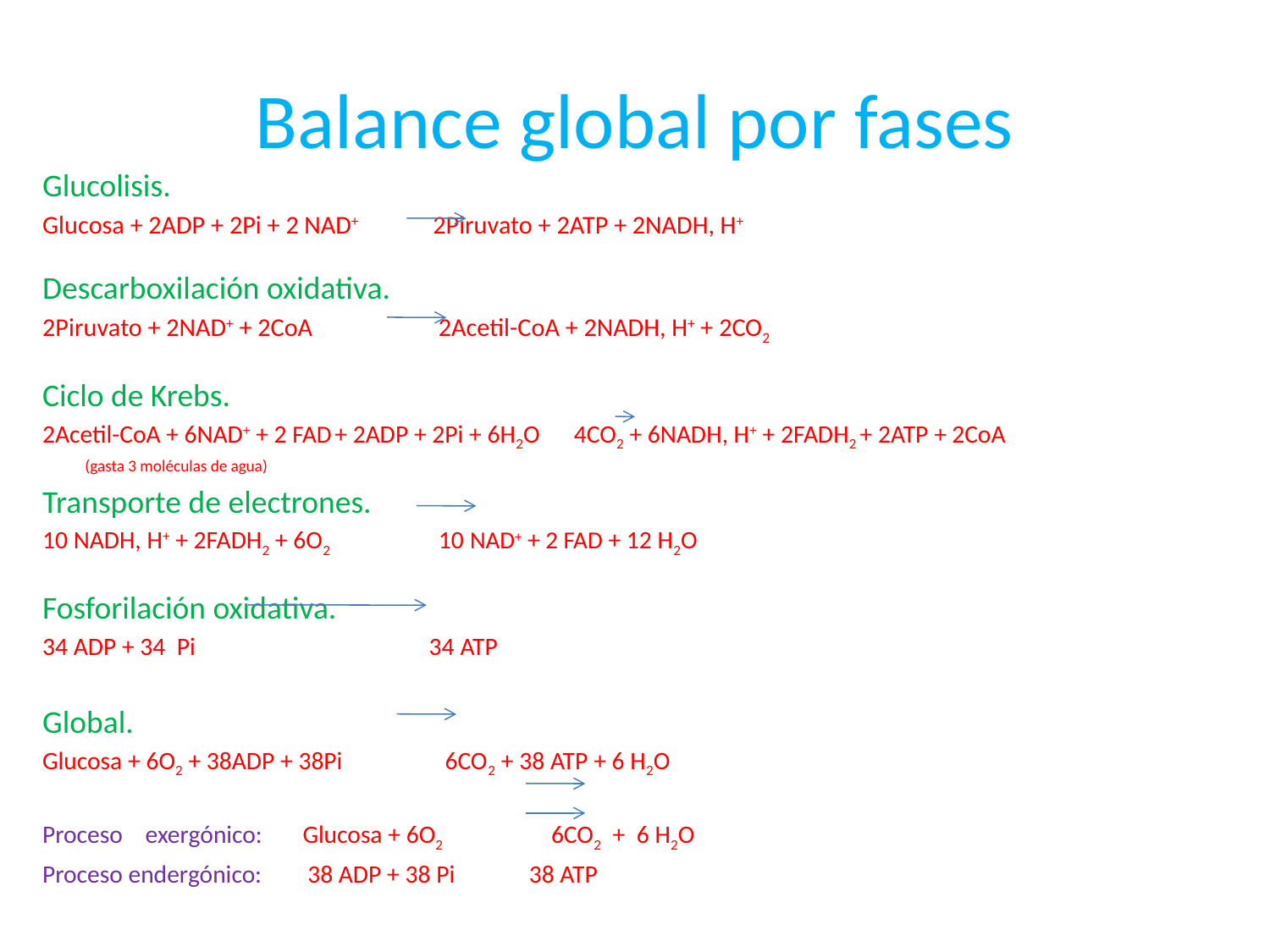

# Balance global por fases
Glucolisis.
Glucosa + 2ADP + 2Pi + 2 NAD+             2Piruvato + 2ATP + 2NADH, H+

Descarboxilación oxidativa.
2Piruvato + 2NAD+ + 2CoA                      2Acetil-CoA + 2NADH, H+ + 2CO2

Ciclo de Krebs.
2Acetil-CoA + 6NAD+ + 2 FAD + 2ADP + 2Pi + 6H2O      4CO2 + 6NADH, H+ + 2FADH2 + 2ATP + 2CoA
		(gasta 3 moléculas de agua)
Transporte de electrones.
10 NADH, H+ + 2FADH2 + 6O2                   10 NAD+ + 2 FAD + 12 H2O

Fosforilación oxidativa.
34 ADP + 34  Pi                                         34 ATP

Global.
Glucosa + 6O2 + 38ADP + 38Pi                  6CO2 + 38 ATP + 6 H2O

Proceso    exergónico:       Glucosa + 6O2                   6CO2  +  6 H2O
Proceso endergónico:        38 ADP + 38 Pi             38 ATP